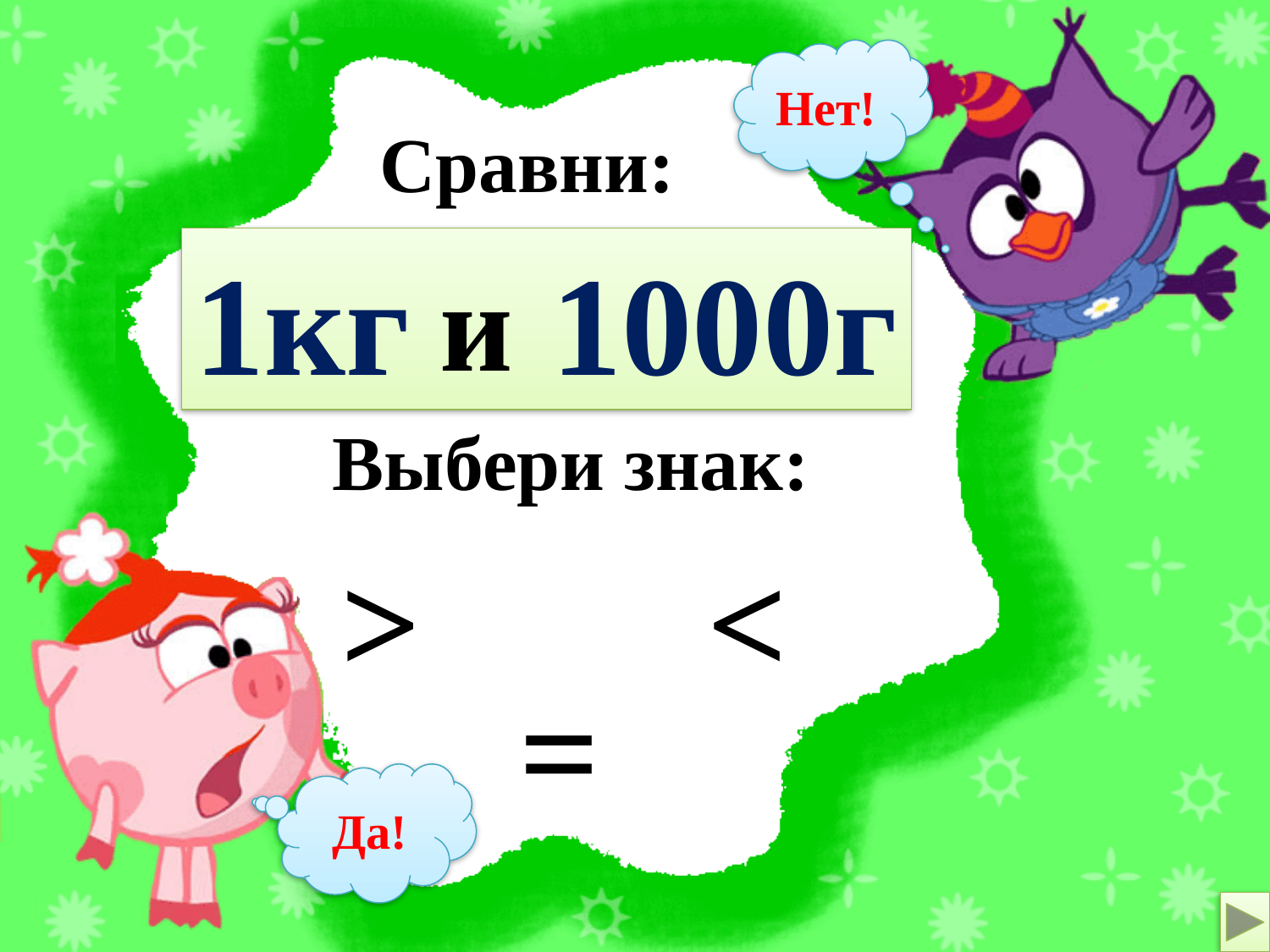

Нет!
Сравни:
1кг    1000г
и
Выбери знак:
>
<
=
Да!